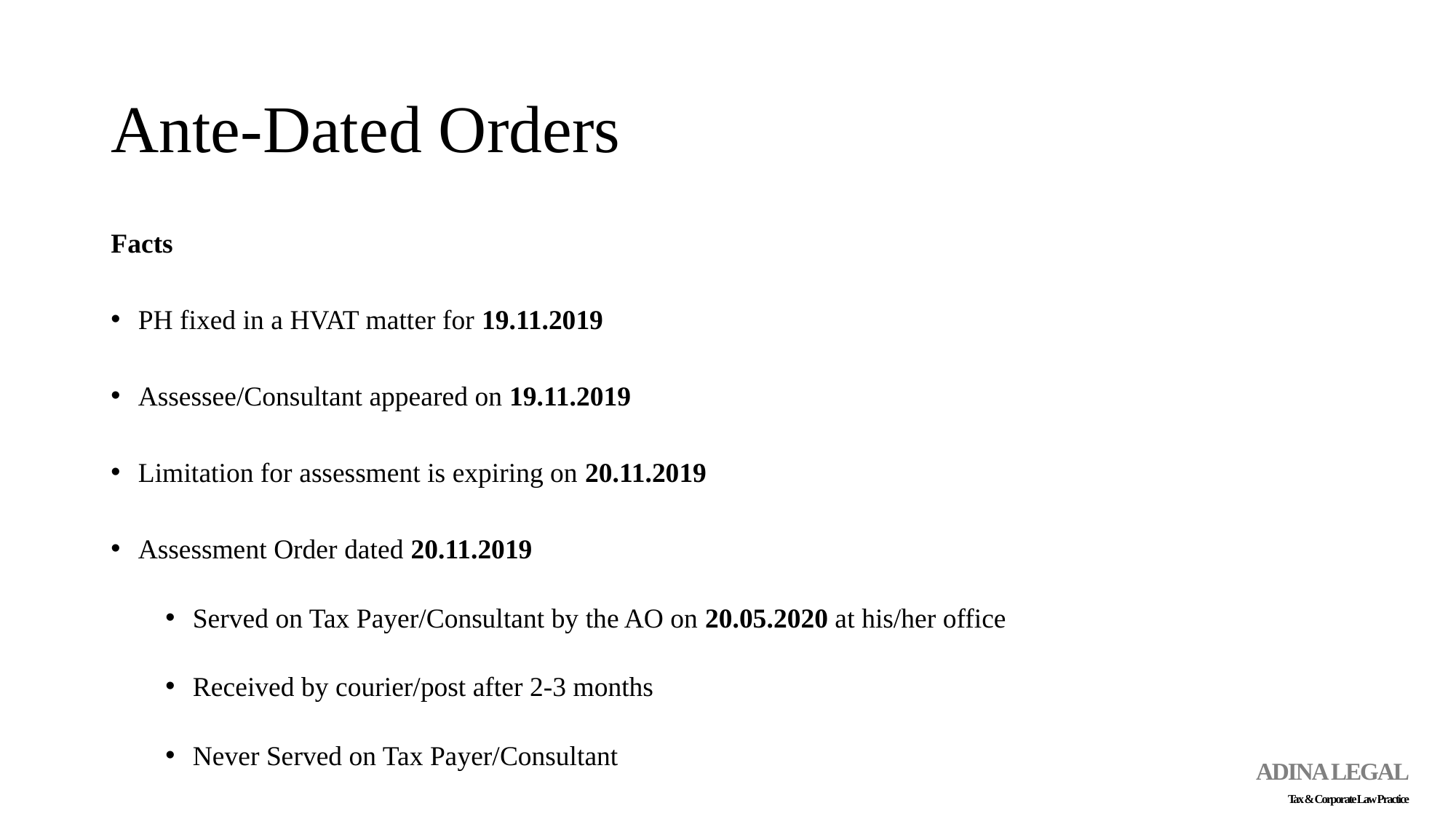

# Ante-Dated Orders
Facts
PH fixed in a HVAT matter for 19.11.2019
Assessee/Consultant appeared on 19.11.2019
Limitation for assessment is expiring on 20.11.2019
Assessment Order dated 20.11.2019
Served on Tax Payer/Consultant by the AO on 20.05.2020 at his/her office
Received by courier/post after 2-3 months
Never Served on Tax Payer/Consultant